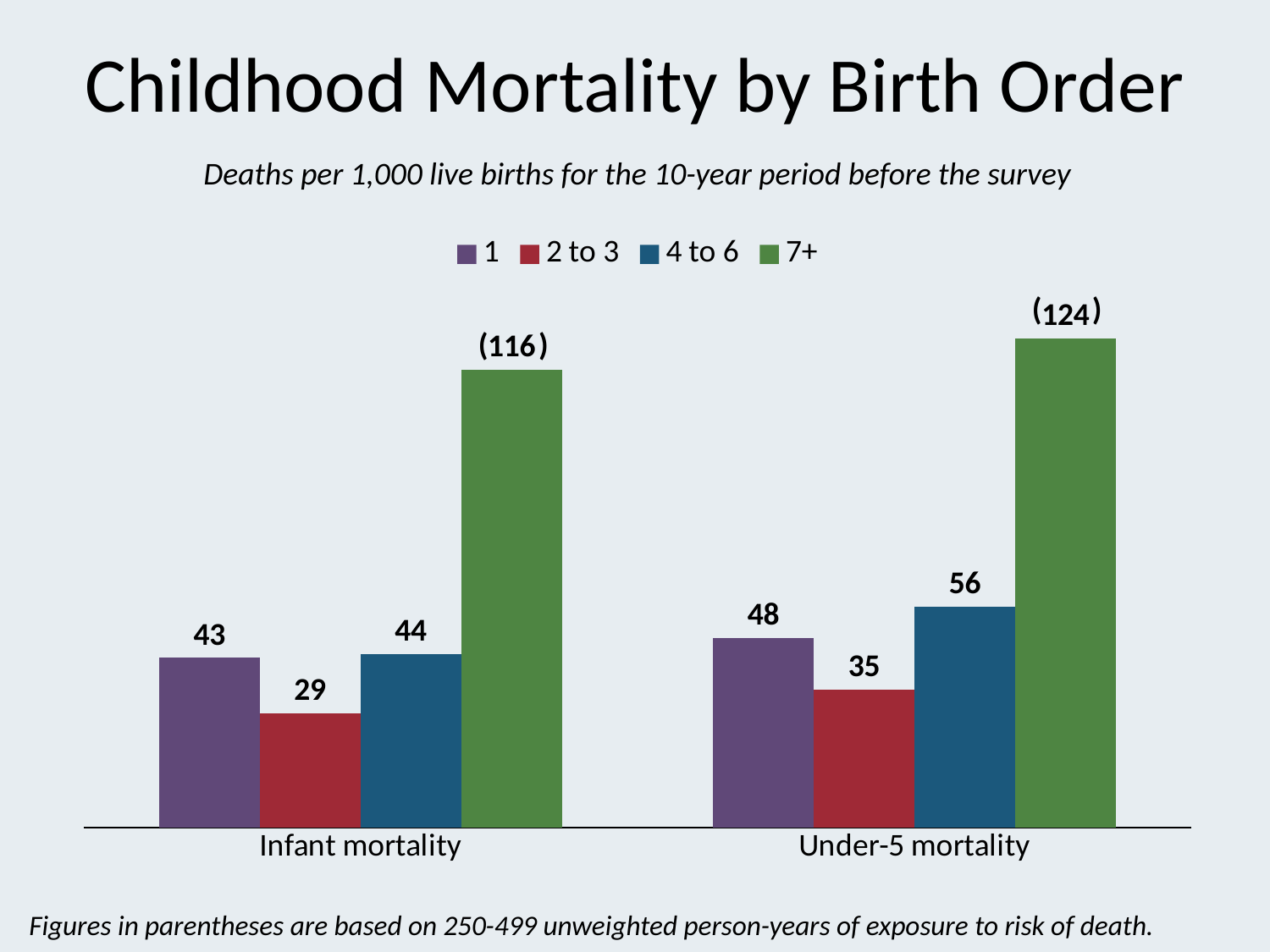

# Childhood Mortality by Birth Order
Deaths per 1,000 live births for the 10-year period before the survey

### Chart

| Category | 1 | 2 to 3 | 4 to 6 | 7+ |
|---|---|---|---|---|
| Infant mortality | 43.0 | 29.0 | 44.0 | 116.0 |
| Under-5 mortality | 48.0 | 35.0 | 56.0 | 124.0 |
(       )
(       )
Figures in parentheses are based on 250-499 unweighted person-years of exposure to risk of death.